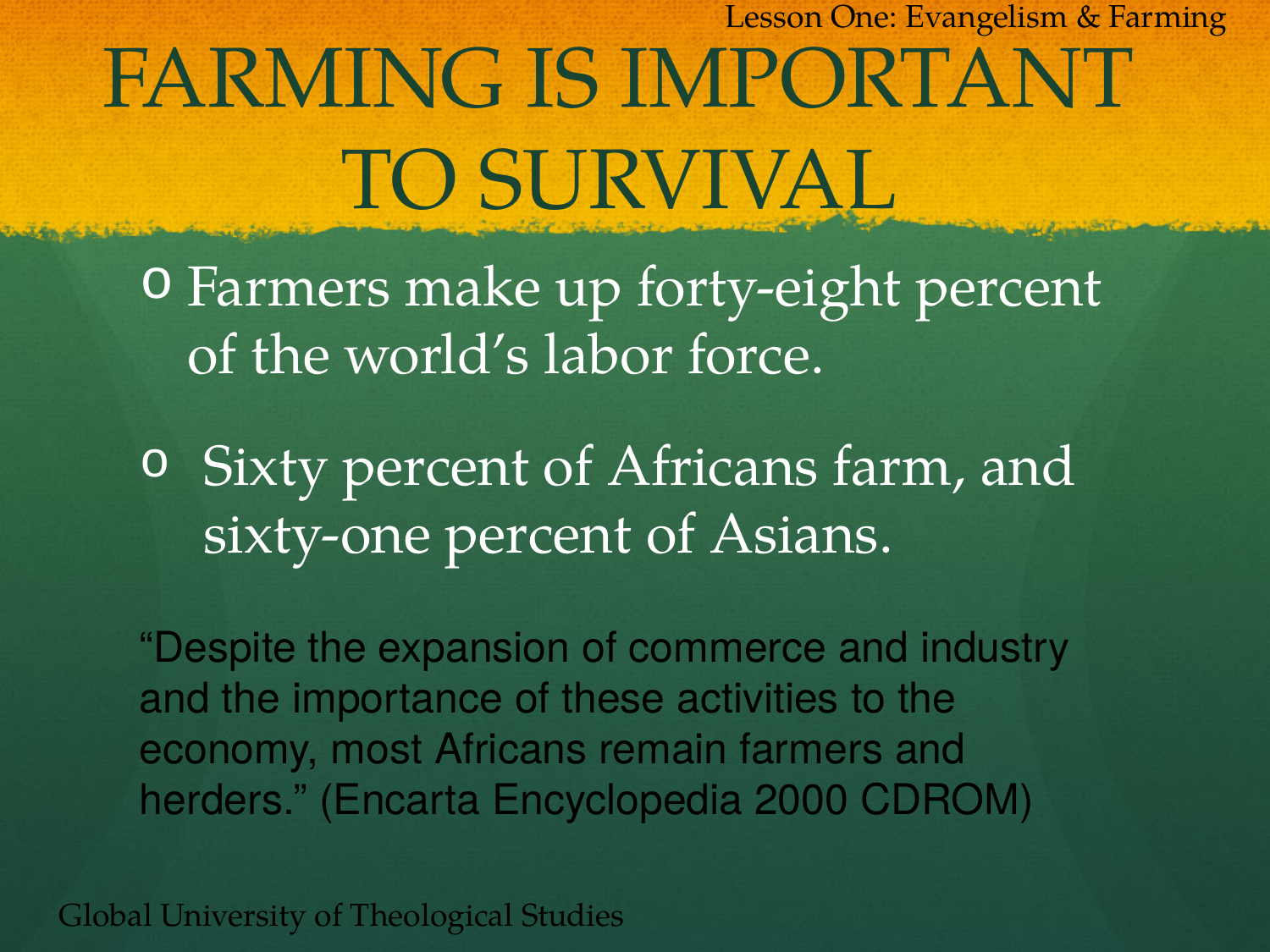

Lesson One: Evangelism & Farming

# Farming is important to survival
Farmers make up forty-eight percent of the world’s labor force.
Sixty percent of Africans farm, and sixty-one percent of Asians.
“Despite the expansion of commerce and industry and the importance of these activities to the economy, most Africans remain farmers and herders.” (Encarta Encyclopedia 2000 CDROM)
Global University of Theological Studies